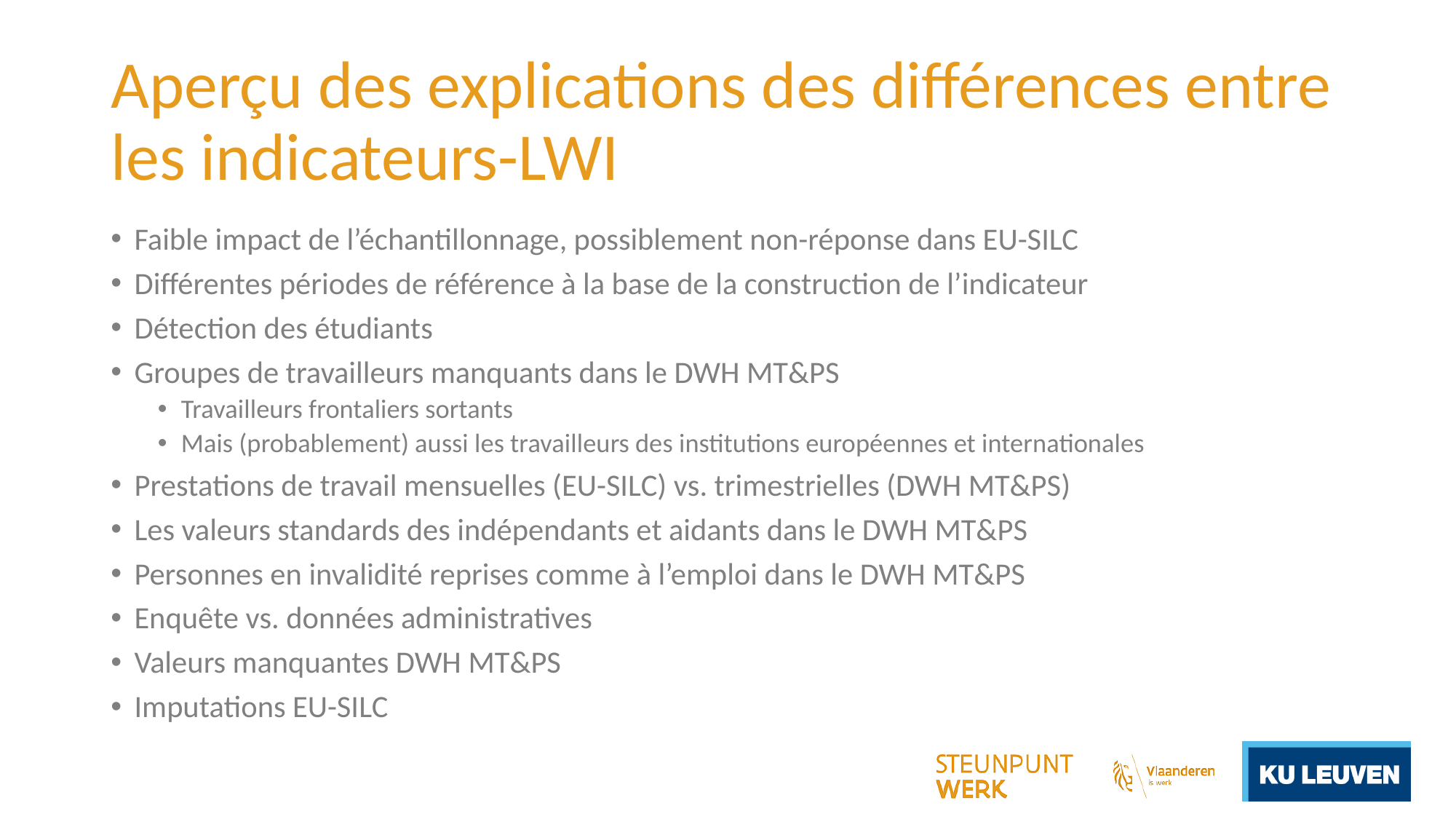

# Aperçu des explications des différences entre les indicateurs-LWI
Faible impact de l’échantillonnage, possiblement non-réponse dans EU-SILC
Différentes périodes de référence à la base de la construction de l’indicateur
Détection des étudiants
Groupes de travailleurs manquants dans le DWH MT&PS
Travailleurs frontaliers sortants
Mais (probablement) aussi les travailleurs des institutions européennes et internationales
Prestations de travail mensuelles (EU-SILC) vs. trimestrielles (DWH MT&PS)
Les valeurs standards des indépendants et aidants dans le DWH MT&PS
Personnes en invalidité reprises comme à l’emploi dans le DWH MT&PS
Enquête vs. données administratives
Valeurs manquantes DWH MT&PS
Imputations EU-SILC